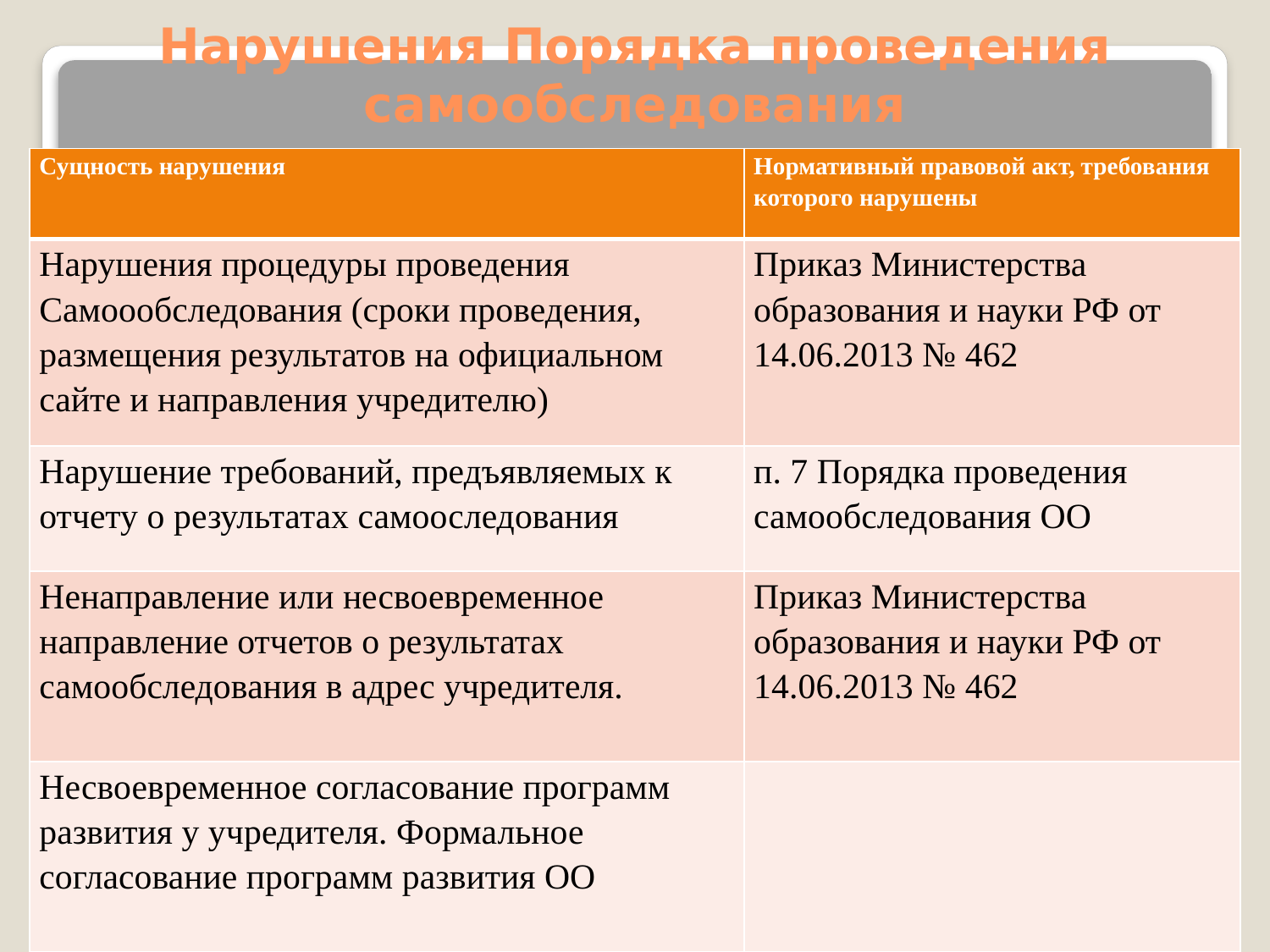

# Нарушения Порядка проведения самообследования
| Сущность нарушения | Нормативный правовой акт, требования которого нарушены |
| --- | --- |
| Нарушения процедуры проведения Самоообследования (сроки проведения, размещения результатов на официальном сайте и направления учредителю) | Приказ Министерства образования и науки РФ от 14.06.2013 № 462 |
| Нарушение требований, предъявляемых к отчету о результатах самооследования | п. 7 Порядка проведения самообследования ОО |
| Ненаправление или несвоевременное направление отчетов о результатах самообследования в адрес учредителя. | Приказ Министерства образования и науки РФ от 14.06.2013 № 462 |
| Несвоевременное согласование программ развития у учредителя. Формальное согласование программ развития ОО |  |